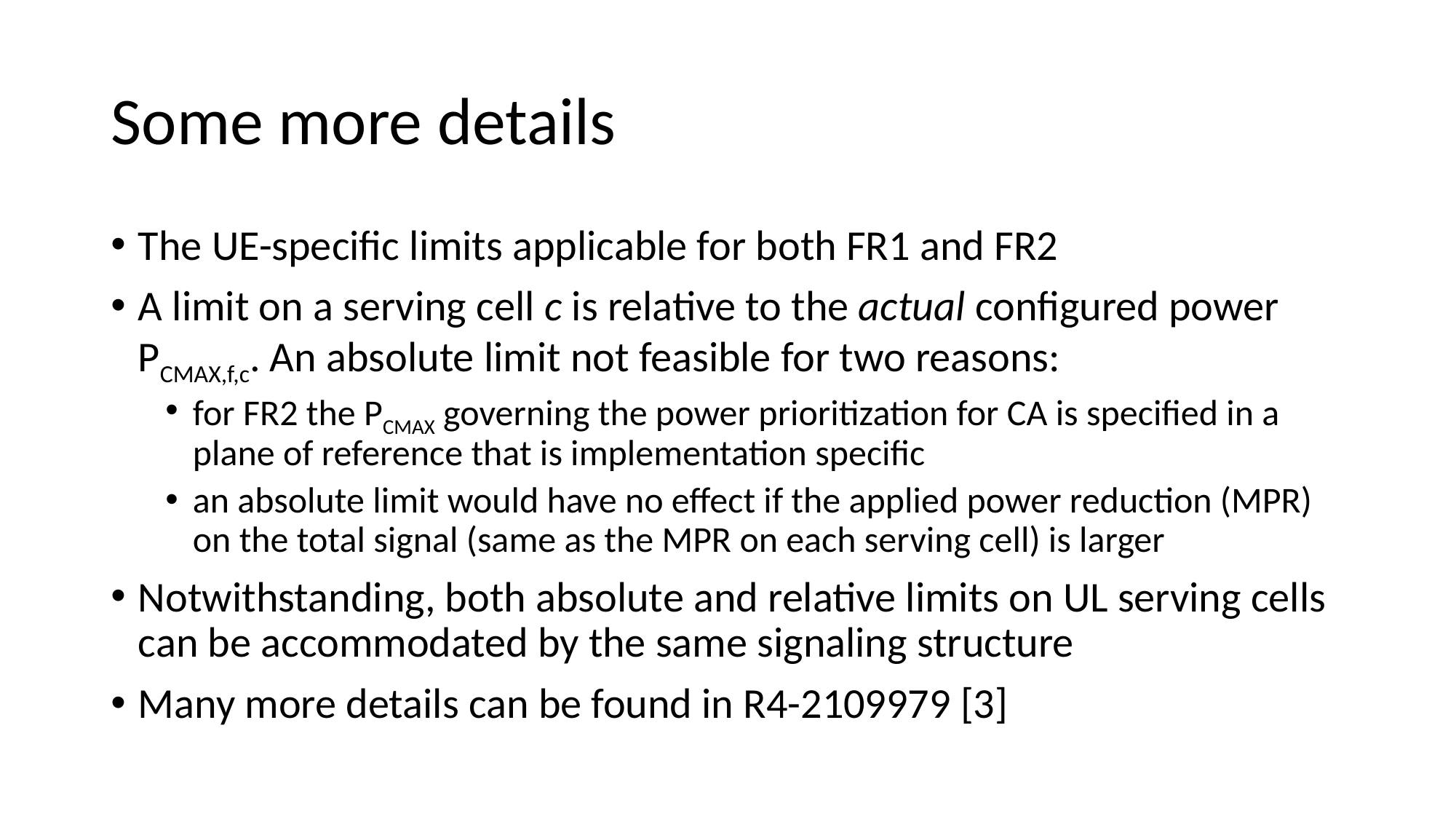

# Some more details
The UE-specific limits applicable for both FR1 and FR2
A limit on a serving cell c is relative to the actual configured power PCMAX,f,c. An absolute limit not feasible for two reasons:
for FR2 the PCMAX governing the power prioritization for CA is specified in a plane of reference that is implementation specific
an absolute limit would have no effect if the applied power reduction (MPR) on the total signal (same as the MPR on each serving cell) is larger
Notwithstanding, both absolute and relative limits on UL serving cells can be accommodated by the same signaling structure
Many more details can be found in R4-2109979 [3]